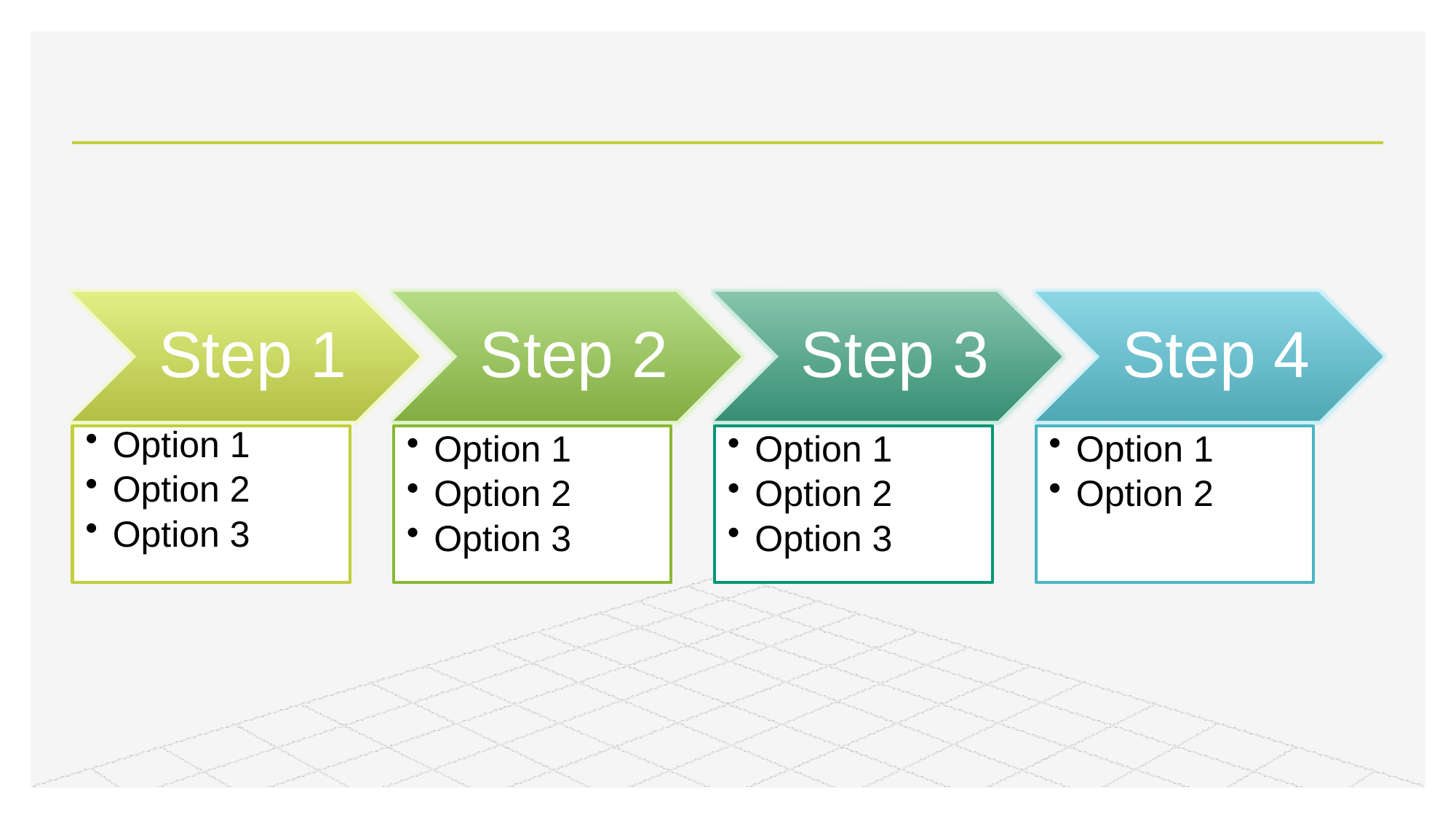

#
Step 1
Option 1
Option 2
Option 3
Step 2
Option 1
Option 2
Option 3
Step 3
Option 1
Option 2
Option 3
Step 4
Option 1
Option 2